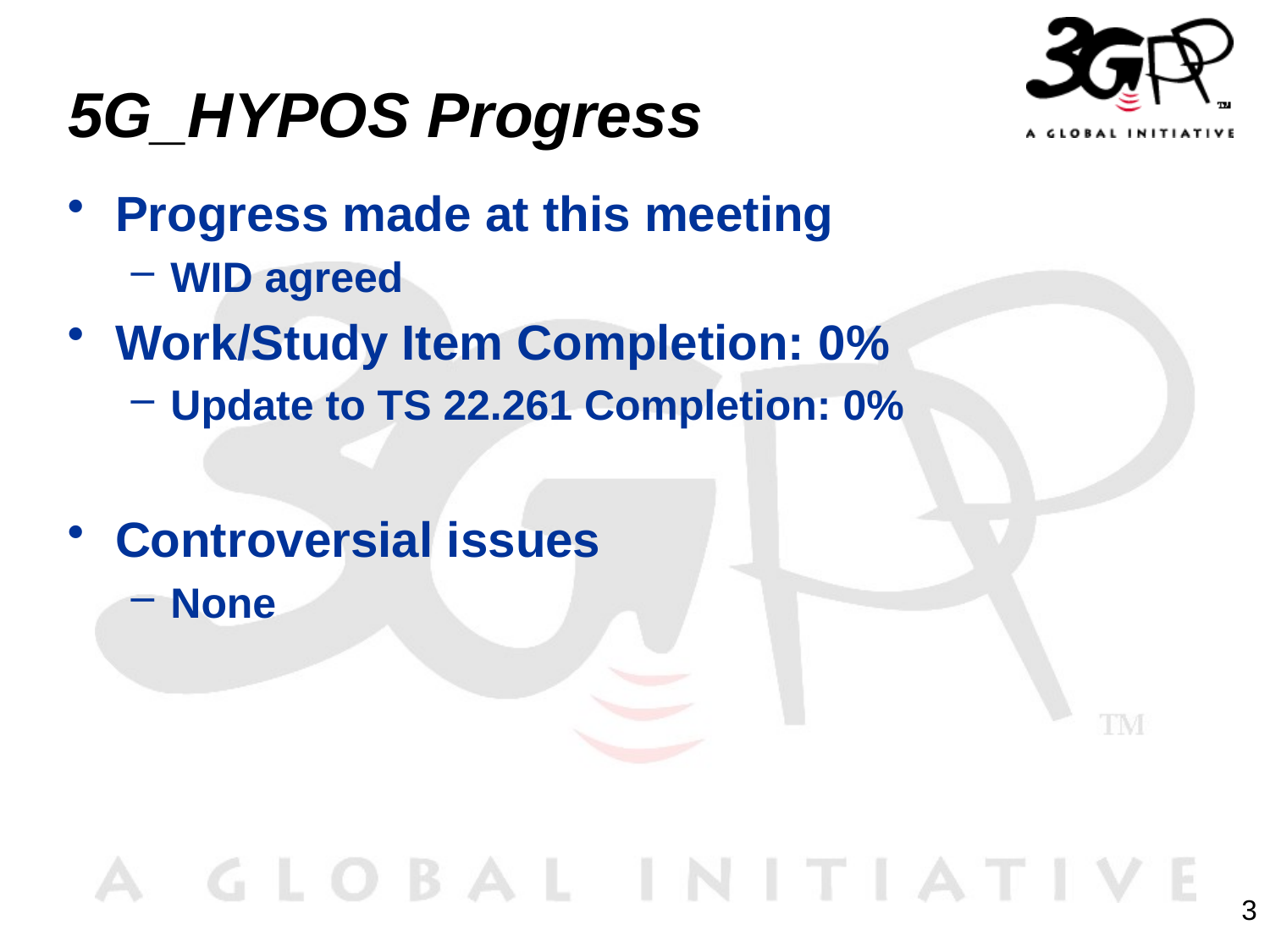

# 5G_HYPOS Progress
Progress made at this meeting
WID agreed
Work/Study Item Completion: 0%
Update to TS 22.261 Completion: 0%

Controversial issues
None
3